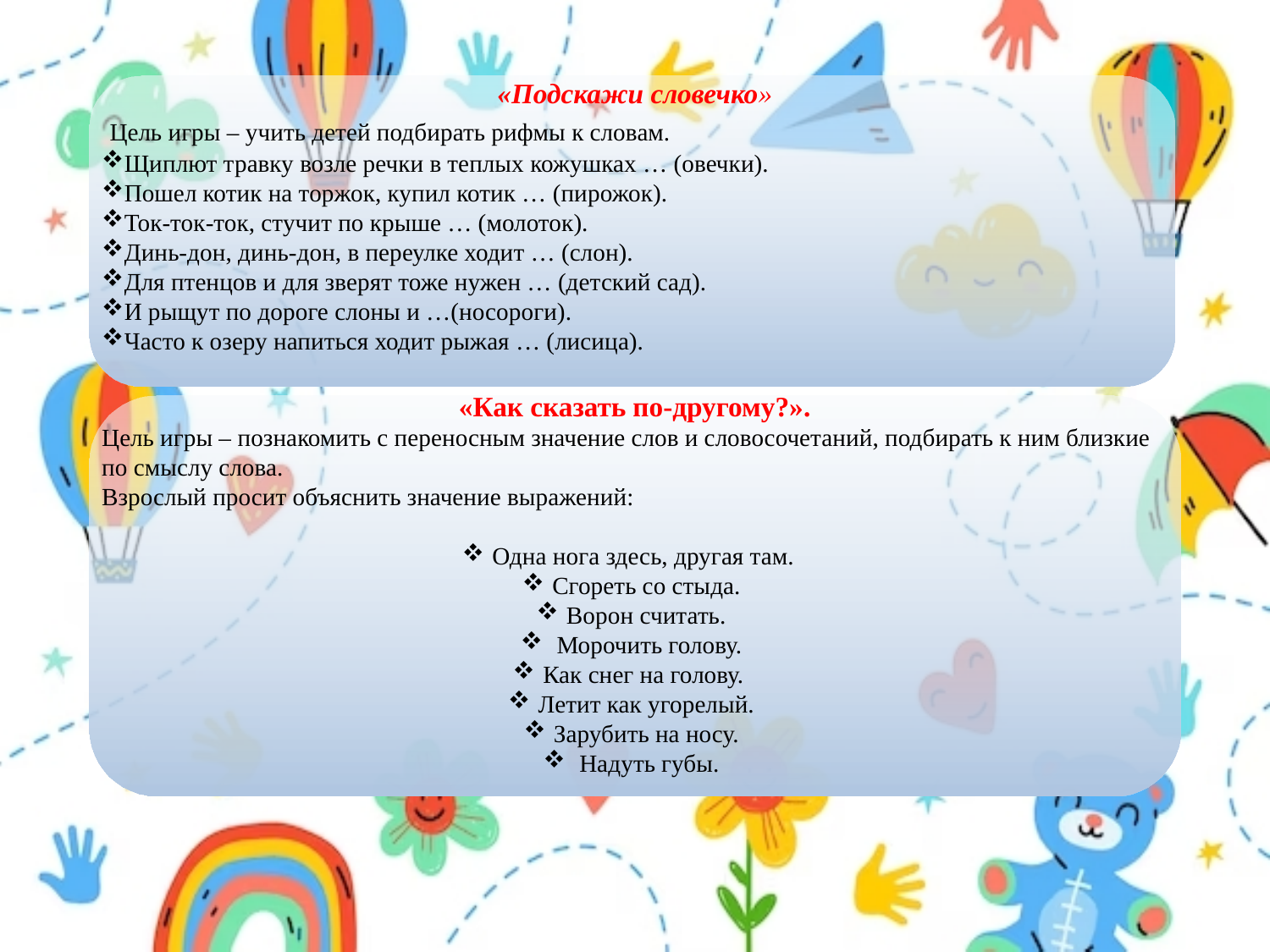

«Подскажи словечко»
 Цель игры – учить детей подбирать рифмы к словам.
Щиплют травку возле речки в теплых кожушках … (овечки).
Пошел котик на торжок, купил котик … (пирожок).
Ток-ток-ток, стучит по крыше … (молоток).
Динь-дон, динь-дон, в переулке ходит … (слон).
Для птенцов и для зверят тоже нужен … (детский сад).
И рыщут по дороге слоны и …(носороги).
Часто к озеру напиться ходит рыжая … (лисица).

«Как сказать по-другому?».
Цель игры – познакомить с переносным значение слов и словосочетаний, подбирать к ним близкие по смыслу слова.
Взрослый просит объяснить значение выражений:

Одна нога здесь, другая там.
Сгореть со стыда.
Ворон считать.
 Морочить голову.
Как снег на голову.
Летит как угорелый.
Зарубить на носу.
 Надуть губы.